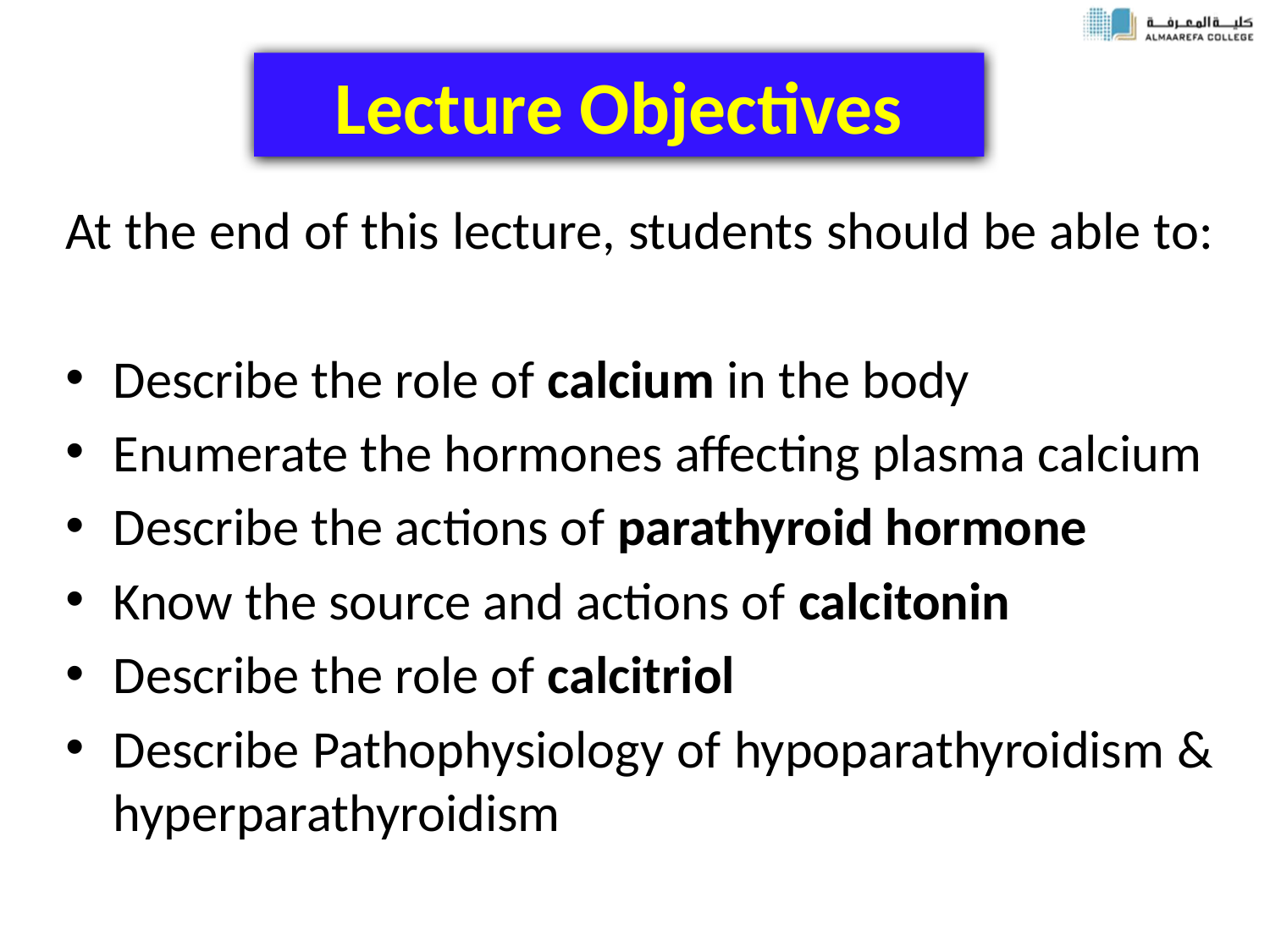

# Lecture Objectives
At the end of this lecture, students should be able to:

Describe the role of calcium in the body
Enumerate the hormones affecting plasma calcium
Describe the actions of parathyroid hormone
Know the source and actions of calcitonin
Describe the role of calcitriol
Describe Pathophysiology of hypoparathyroidism & hyperparathyroidism